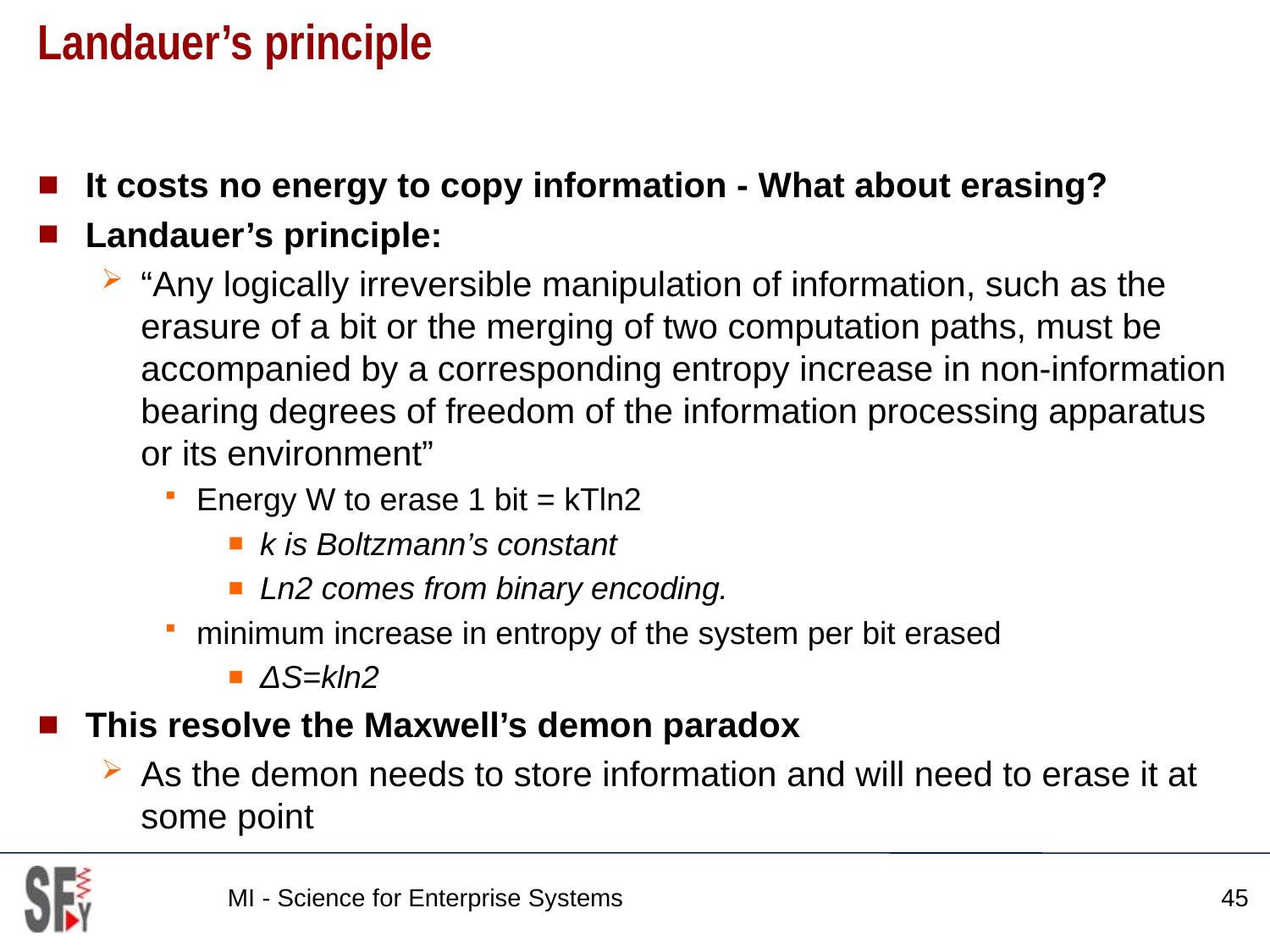

# Landauer’s principle
It costs no energy to copy information - What about erasing?
Landauer’s principle:
“Any logically irreversible manipulation of information, such as the erasure of a bit or the merging of two computation paths, must be accompanied by a corresponding entropy increase in non-information bearing degrees of freedom of the information processing apparatus or its environment”
Energy W to erase 1 bit = kTln2
k is Boltzmann’s constant
Ln2 comes from binary encoding.
minimum increase in entropy of the system per bit erased
ΔS=kln2
This resolve the Maxwell’s demon paradox
As the demon needs to store information and will need to erase it at some point
MI - Science for Enterprise Systems
45